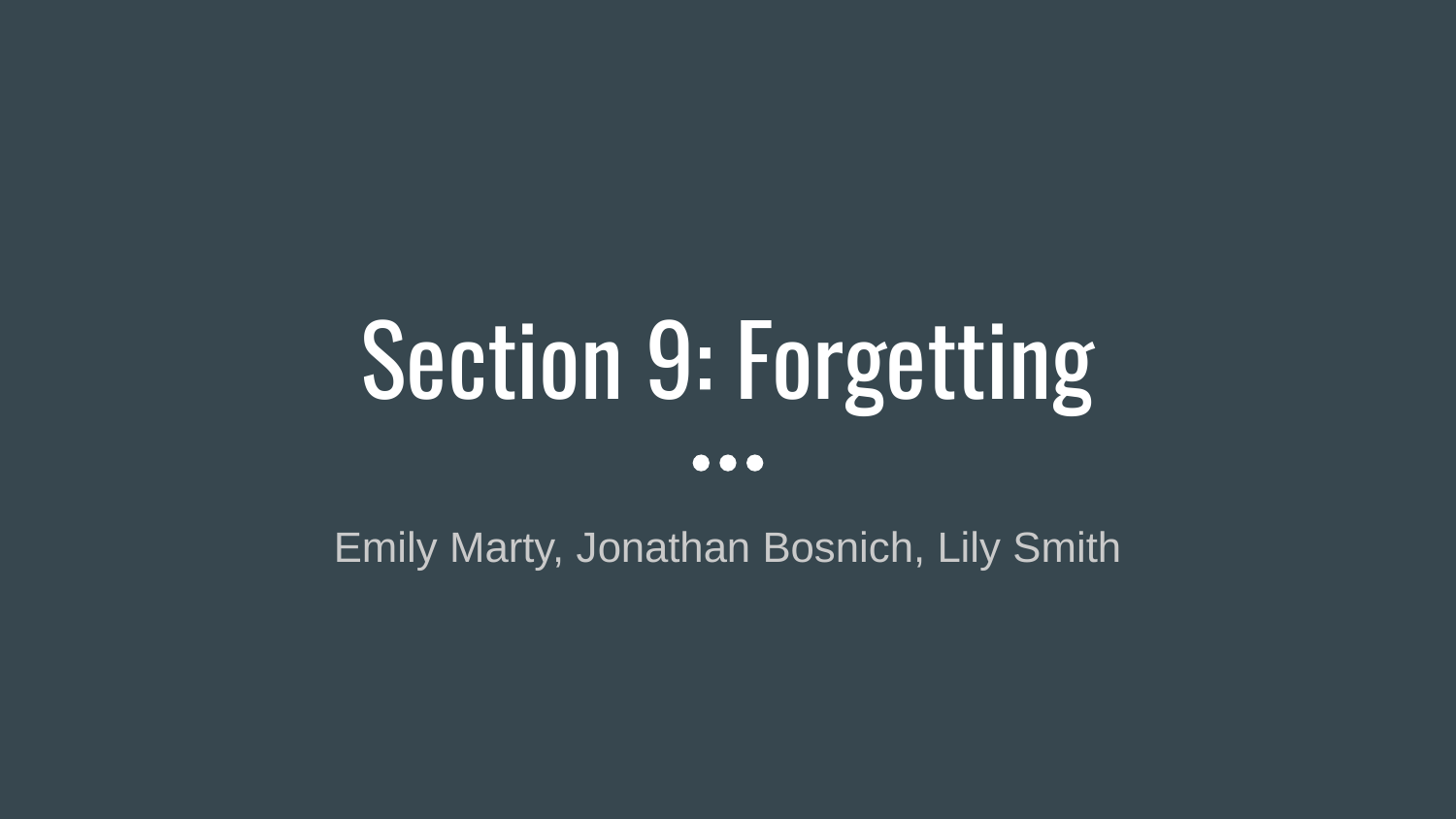

# Section 9: Forgetting
Emily Marty, Jonathan Bosnich, Lily Smith